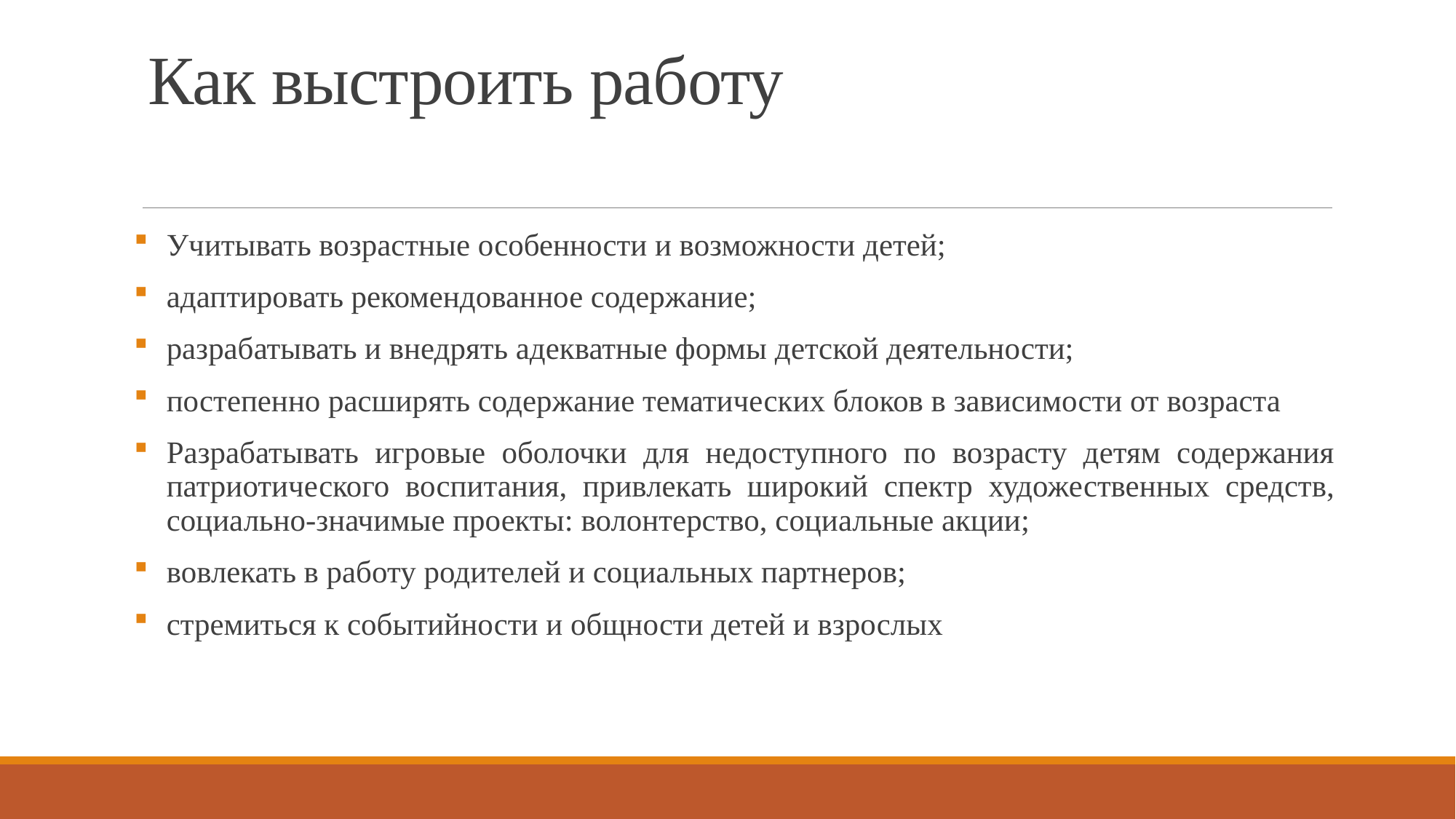

# Как выстроить работу

Учитывать возрастные особенности и возможности детей;
адаптировать рекомендованное содержание;
разрабатывать и внедрять адекватные формы детской деятельности;
постепенно расширять содержание тематических блоков в зависимости от возраста
Разрабатывать игровые оболочки для недоступного по возрасту детям содержания патриотического воспитания, привлекать широкий спектр художественных средств, социально-значимые проекты: волонтерство, социальные акции;
вовлекать в работу родителей и социальных партнеров;
стремиться к событийности и общности детей и взрослых